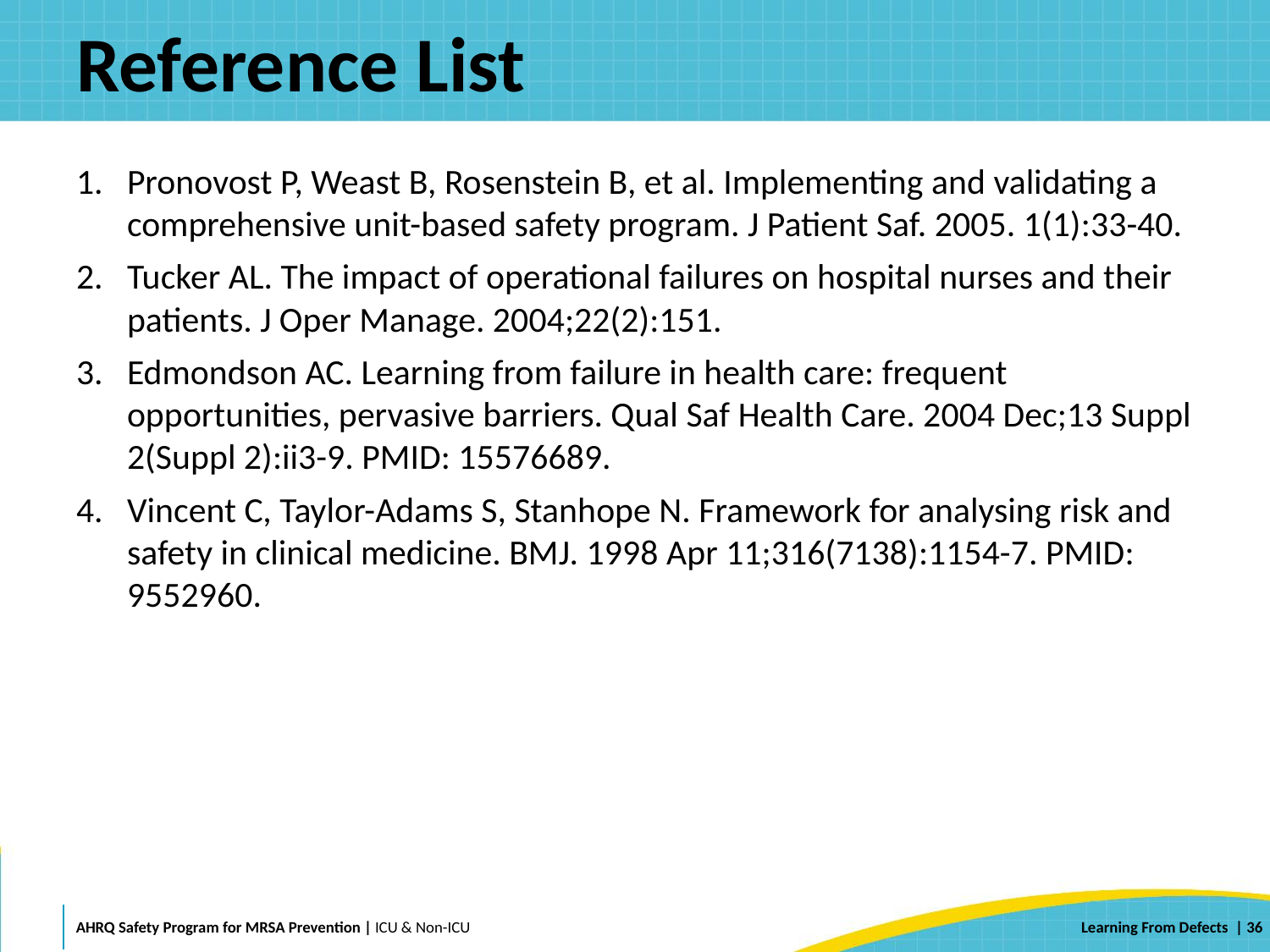

# Reference List
Pronovost P, Weast B, Rosenstein B, et al. Implementing and validating a comprehensive unit-based safety program. J Patient Saf. 2005. 1(1):33-40.
Tucker AL. The impact of operational failures on hospital nurses and their patients. J Oper Manage. 2004;22(2):151.
Edmondson AC. Learning from failure in health care: frequent opportunities, pervasive barriers. Qual Saf Health Care. 2004 Dec;13 Suppl 2(Suppl 2):ii3-9. PMID: 15576689.
Vincent C, Taylor-Adams S, Stanhope N. Framework for analysing risk and safety in clinical medicine. BMJ. 1998 Apr 11;316(7138):1154-7. PMID: 9552960.

 | 36